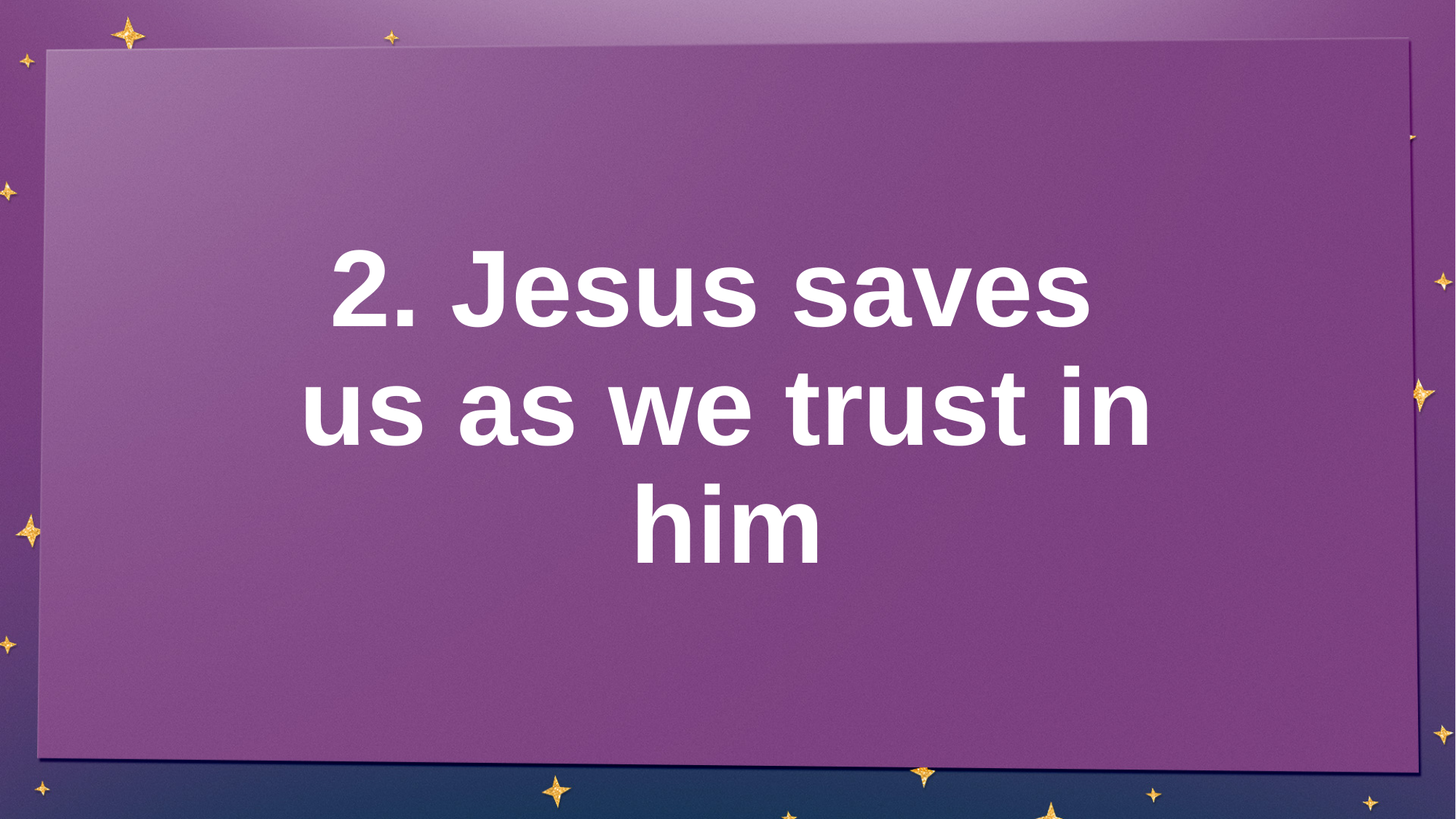

# 2. Jesus saves us as we trust in him